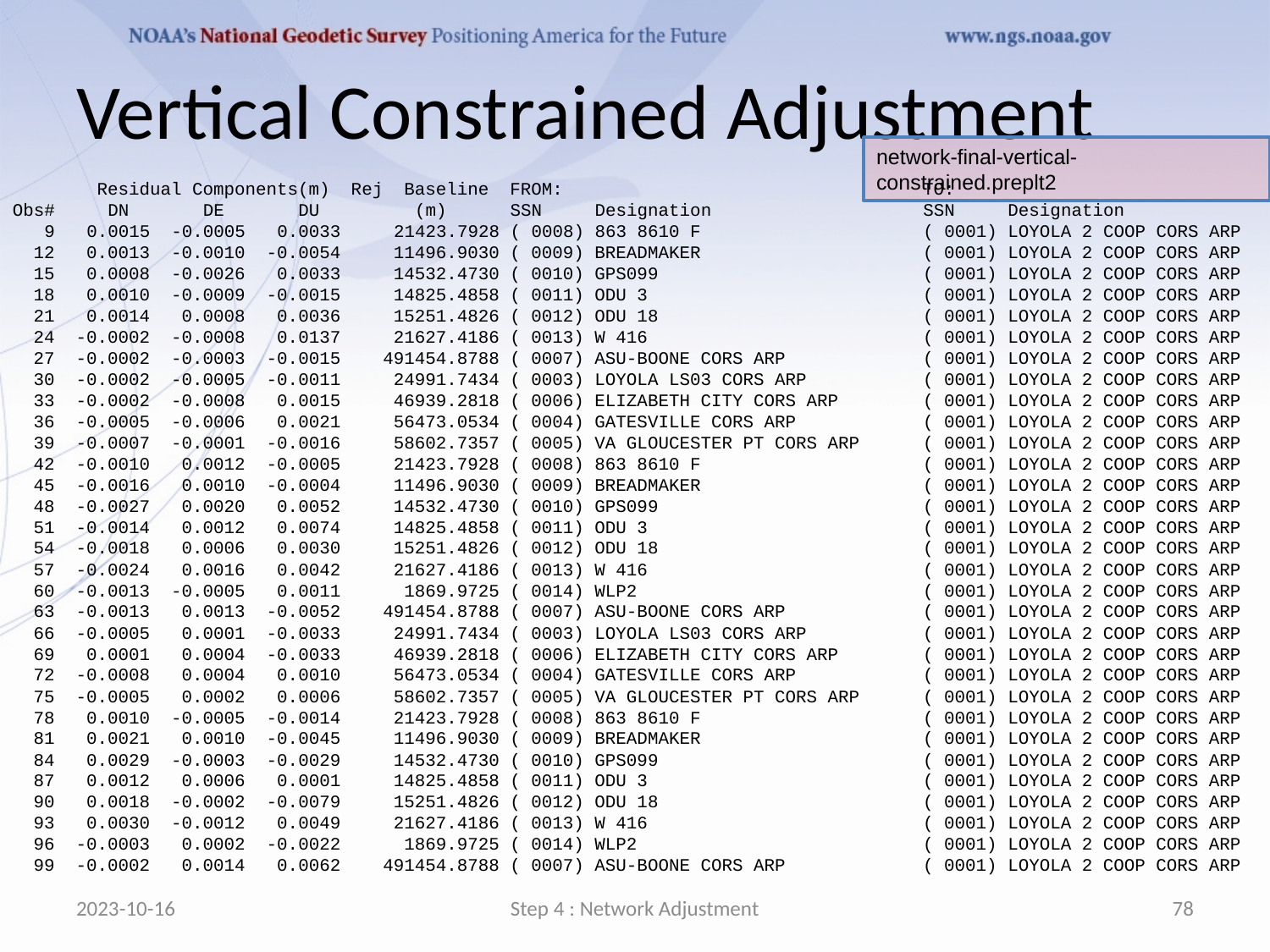

# Vertical Constrained Adjustment
network-final-vertical-constrained.preplt2
        Residual Components(m)  Rej  Baseline  FROM:                                  TO:
Obs#     DN       DE       DU         (m)      SSN     Designation                    SSN     Designation
   9   0.0015  -0.0005   0.0033     21423.7928 ( 0008) 863 8610 F                     ( 0001) LOYOLA 2 COOP CORS ARP
  12   0.0013  -0.0010  -0.0054     11496.9030 ( 0009) BREADMAKER                     ( 0001) LOYOLA 2 COOP CORS ARP
  15   0.0008  -0.0026   0.0033     14532.4730 ( 0010) GPS099                         ( 0001) LOYOLA 2 COOP CORS ARP
  18   0.0010  -0.0009  -0.0015     14825.4858 ( 0011) ODU 3                          ( 0001) LOYOLA 2 COOP CORS ARP
  21   0.0014   0.0008   0.0036     15251.4826 ( 0012) ODU 18                         ( 0001) LOYOLA 2 COOP CORS ARP
  24  -0.0002  -0.0008   0.0137     21627.4186 ( 0013) W 416                          ( 0001) LOYOLA 2 COOP CORS ARP
  27  -0.0002  -0.0003  -0.0015    491454.8788 ( 0007) ASU-BOONE CORS ARP             ( 0001) LOYOLA 2 COOP CORS ARP
  30  -0.0002  -0.0005  -0.0011     24991.7434 ( 0003) LOYOLA LS03 CORS ARP           ( 0001) LOYOLA 2 COOP CORS ARP
  33  -0.0002  -0.0008   0.0015     46939.2818 ( 0006) ELIZABETH CITY CORS ARP        ( 0001) LOYOLA 2 COOP CORS ARP
  36  -0.0005  -0.0006   0.0021     56473.0534 ( 0004) GATESVILLE CORS ARP            ( 0001) LOYOLA 2 COOP CORS ARP
  39  -0.0007  -0.0001  -0.0016     58602.7357 ( 0005) VA GLOUCESTER PT CORS ARP      ( 0001) LOYOLA 2 COOP CORS ARP
  42  -0.0010   0.0012  -0.0005     21423.7928 ( 0008) 863 8610 F                     ( 0001) LOYOLA 2 COOP CORS ARP
  45  -0.0016   0.0010  -0.0004     11496.9030 ( 0009) BREADMAKER                     ( 0001) LOYOLA 2 COOP CORS ARP
  48  -0.0027   0.0020   0.0052     14532.4730 ( 0010) GPS099                         ( 0001) LOYOLA 2 COOP CORS ARP
  51  -0.0014   0.0012   0.0074     14825.4858 ( 0011) ODU 3                          ( 0001) LOYOLA 2 COOP CORS ARP
  54  -0.0018   0.0006   0.0030     15251.4826 ( 0012) ODU 18                         ( 0001) LOYOLA 2 COOP CORS ARP
  57  -0.0024   0.0016   0.0042     21627.4186 ( 0013) W 416                          ( 0001) LOYOLA 2 COOP CORS ARP
  60  -0.0013  -0.0005   0.0011      1869.9725 ( 0014) WLP2                           ( 0001) LOYOLA 2 COOP CORS ARP
  63  -0.0013   0.0013  -0.0052    491454.8788 ( 0007) ASU-BOONE CORS ARP             ( 0001) LOYOLA 2 COOP CORS ARP
  66  -0.0005   0.0001  -0.0033     24991.7434 ( 0003) LOYOLA LS03 CORS ARP           ( 0001) LOYOLA 2 COOP CORS ARP
  69   0.0001   0.0004  -0.0033     46939.2818 ( 0006) ELIZABETH CITY CORS ARP        ( 0001) LOYOLA 2 COOP CORS ARP
  72  -0.0008   0.0004   0.0010     56473.0534 ( 0004) GATESVILLE CORS ARP            ( 0001) LOYOLA 2 COOP CORS ARP
  75  -0.0005   0.0002   0.0006     58602.7357 ( 0005) VA GLOUCESTER PT CORS ARP      ( 0001) LOYOLA 2 COOP CORS ARP
  78   0.0010  -0.0005  -0.0014     21423.7928 ( 0008) 863 8610 F                     ( 0001) LOYOLA 2 COOP CORS ARP
  81   0.0021   0.0010  -0.0045     11496.9030 ( 0009) BREADMAKER                     ( 0001) LOYOLA 2 COOP CORS ARP
  84   0.0029  -0.0003  -0.0029     14532.4730 ( 0010) GPS099                         ( 0001) LOYOLA 2 COOP CORS ARP
  87   0.0012   0.0006   0.0001     14825.4858 ( 0011) ODU 3                          ( 0001) LOYOLA 2 COOP CORS ARP
  90   0.0018  -0.0002  -0.0079     15251.4826 ( 0012) ODU 18                         ( 0001) LOYOLA 2 COOP CORS ARP
  93   0.0030  -0.0012   0.0049     21627.4186 ( 0013) W 416                          ( 0001) LOYOLA 2 COOP CORS ARP
  96  -0.0003   0.0002  -0.0022      1869.9725 ( 0014) WLP2                           ( 0001) LOYOLA 2 COOP CORS ARP
  99  -0.0002   0.0014   0.0062    491454.8788 ( 0007) ASU-BOONE CORS ARP             ( 0001) LOYOLA 2 COOP CORS ARP
2023-10-16
Step 4 : Network Adjustment
78